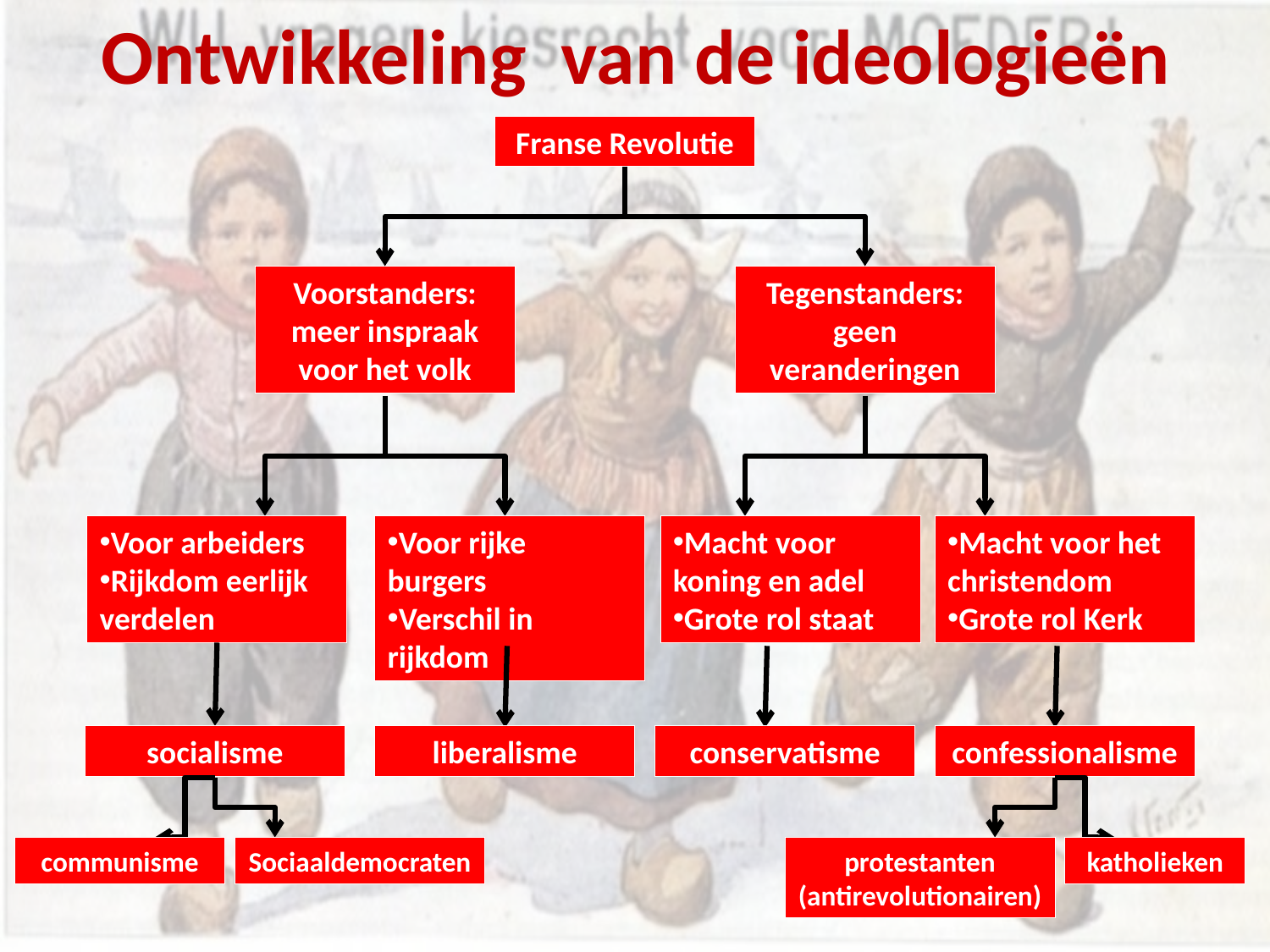

# Ontwikkeling  van de ideologieën
Franse Revolutie
Voorstanders:
meer inspraak voor het volk
Tegenstanders:
geen veranderingen
Voor arbeiders
Rijkdom eerlijk verdelen
Voor rijke burgers
Verschil in rijkdom
Macht voor koning en adel
Grote rol staat
Macht voor het christendom
Grote rol Kerk
socialisme
liberalisme
conservatisme
confessionalisme
communisme
Sociaaldemocraten
protestanten
(antirevolutionairen)
katholieken